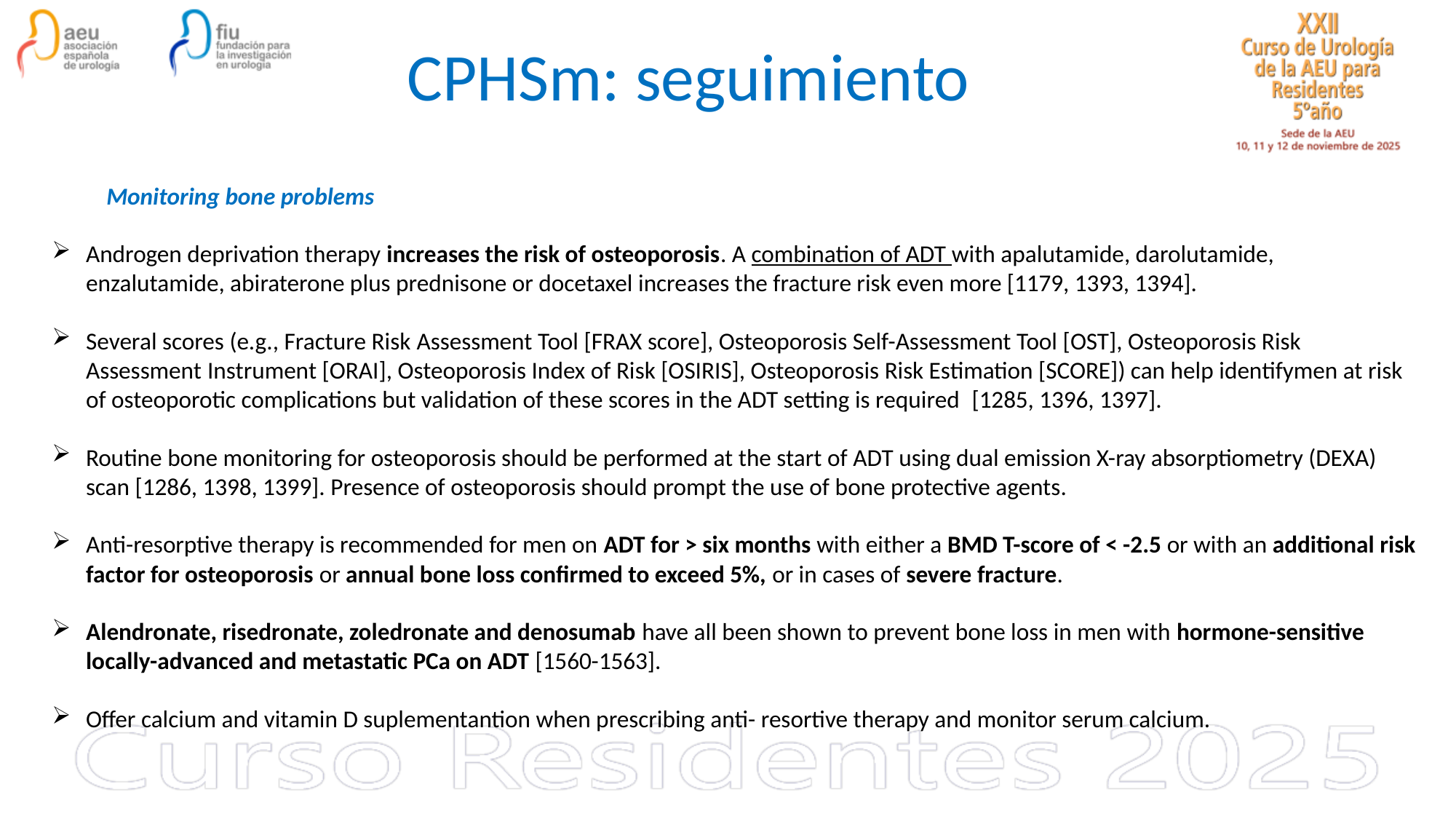

# CPHSm: seguimiento
Monitoring bone problems

Androgen deprivation therapy increases the risk of osteoporosis. A combination of ADT with apalutamide, darolutamide, enzalutamide, abiraterone plus prednisone or docetaxel increases the fracture risk even more [1179, 1393, 1394].

Several scores (e.g., Fracture Risk Assessment Tool [FRAX score], Osteoporosis Self-Assessment Tool [OST], Osteoporosis Risk Assessment Instrument [ORAI], Osteoporosis Index of Risk [OSIRIS], Osteoporosis Risk Estimation [SCORE]) can help identifymen at risk of osteoporotic complications but validation of these scores in the ADT setting is required  [1285, 1396, 1397].

Routine bone monitoring for osteoporosis should be performed at the start of ADT using dual emission X-ray absorptiometry (DEXA) scan [1286, 1398, 1399]. Presence of osteoporosis should prompt the use of bone protective agents.

Anti-resorptive therapy is recommended for men on ADT for > six months with either a BMD T-score of < -2.5 or with an additional risk factor for osteoporosis or annual bone loss confirmed to exceed 5%, or in cases of severe fracture.

Alendronate, risedronate, zoledronate and denosumab have all been shown to prevent bone loss in men with hormone-sensitive locally-advanced and metastatic PCa on ADT [1560-1563].

Offer calcium and vitamin D suplementantion when prescribing anti- resortive therapy and monitor serum calcium.